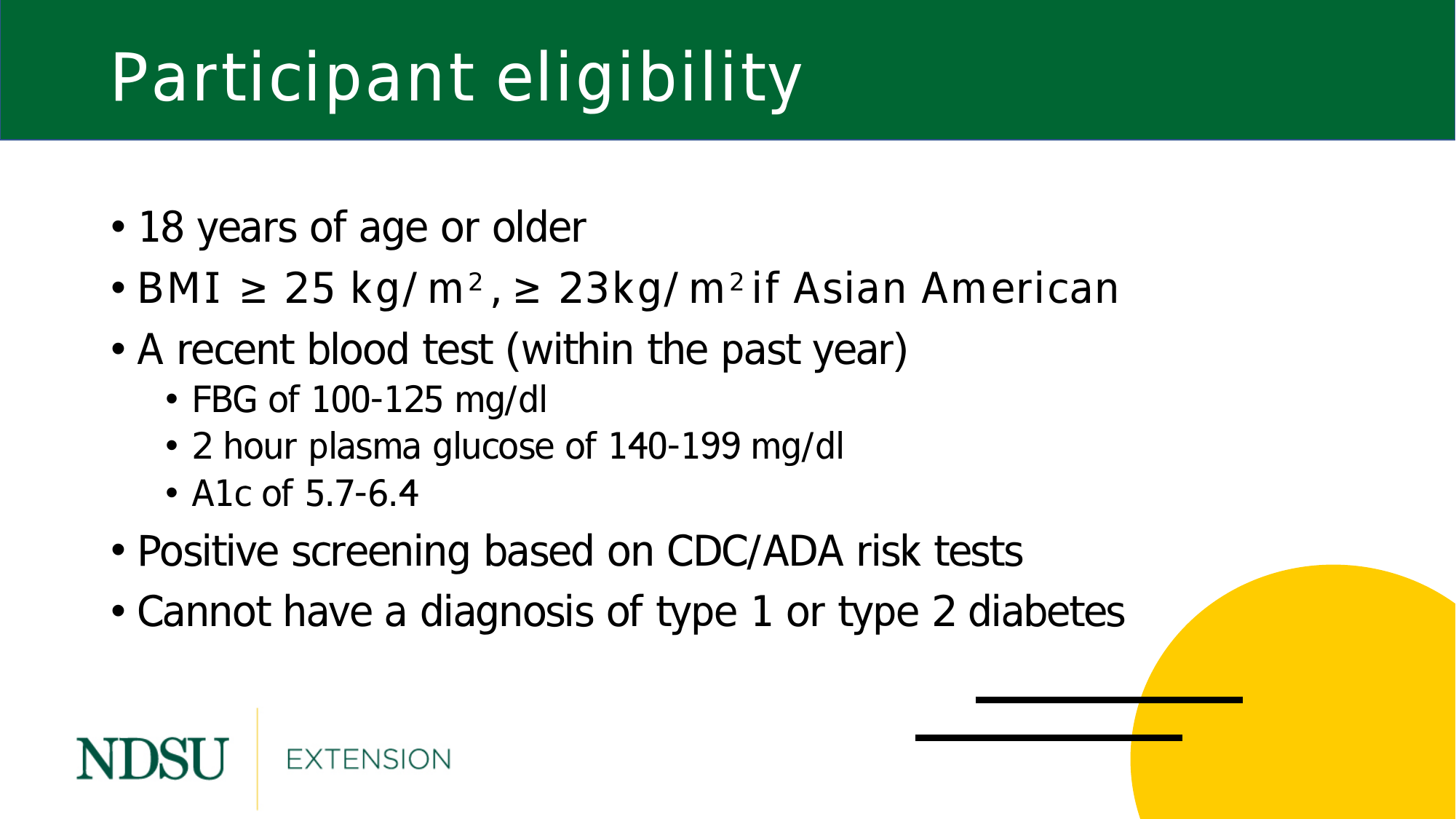

# Participant eligibility

18 years of age or older
BMI ≥ 25 kg/m2 , ≥ 23kg/m2 if Asian American
A recent blood test (within the past year)
FBG of 100-125 mg/dl
2 hour plasma glucose of 140-199 mg/dl
A1c of 5.7-6.4
Positive screening based on CDC/ADA risk tests
Cannot have a diagnosis of type 1 or type 2 diabetes